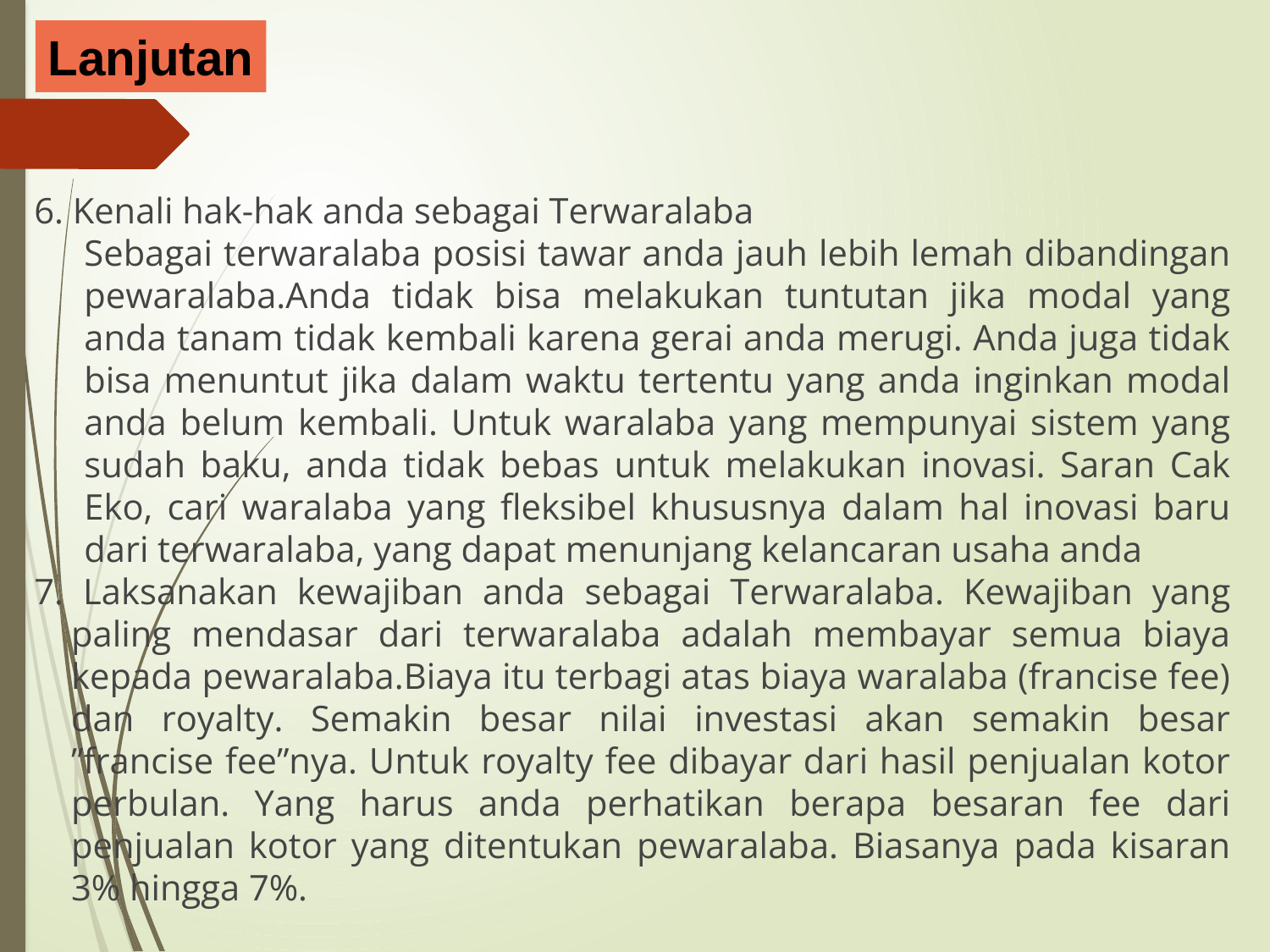

Lanjutan
6. Kenali hak-hak anda sebagai Terwaralaba
Sebagai terwaralaba posisi tawar anda jauh lebih lemah dibandingan pewaralaba.Anda tidak bisa melakukan tuntutan jika modal yang anda tanam tidak kembali karena gerai anda merugi. Anda juga tidak bisa menuntut jika dalam waktu tertentu yang anda inginkan modal anda belum kembali. Untuk waralaba yang mempunyai sistem yang sudah baku, anda tidak bebas untuk melakukan inovasi. Saran Cak Eko, cari waralaba yang fleksibel khususnya dalam hal inovasi baru dari terwaralaba, yang dapat menunjang kelancaran usaha anda
7. Laksanakan kewajiban anda sebagai Terwaralaba. Kewajiban yang paling mendasar dari terwaralaba adalah membayar semua biaya kepada pewaralaba.Biaya itu terbagi atas biaya waralaba (francise fee) dan royalty. Semakin besar nilai investasi akan semakin besar ”francise fee”nya. Untuk royalty fee dibayar dari hasil penjualan kotor perbulan. Yang harus anda perhatikan berapa besaran fee dari penjualan kotor yang ditentukan pewaralaba. Biasanya pada kisaran 3% hingga 7%.